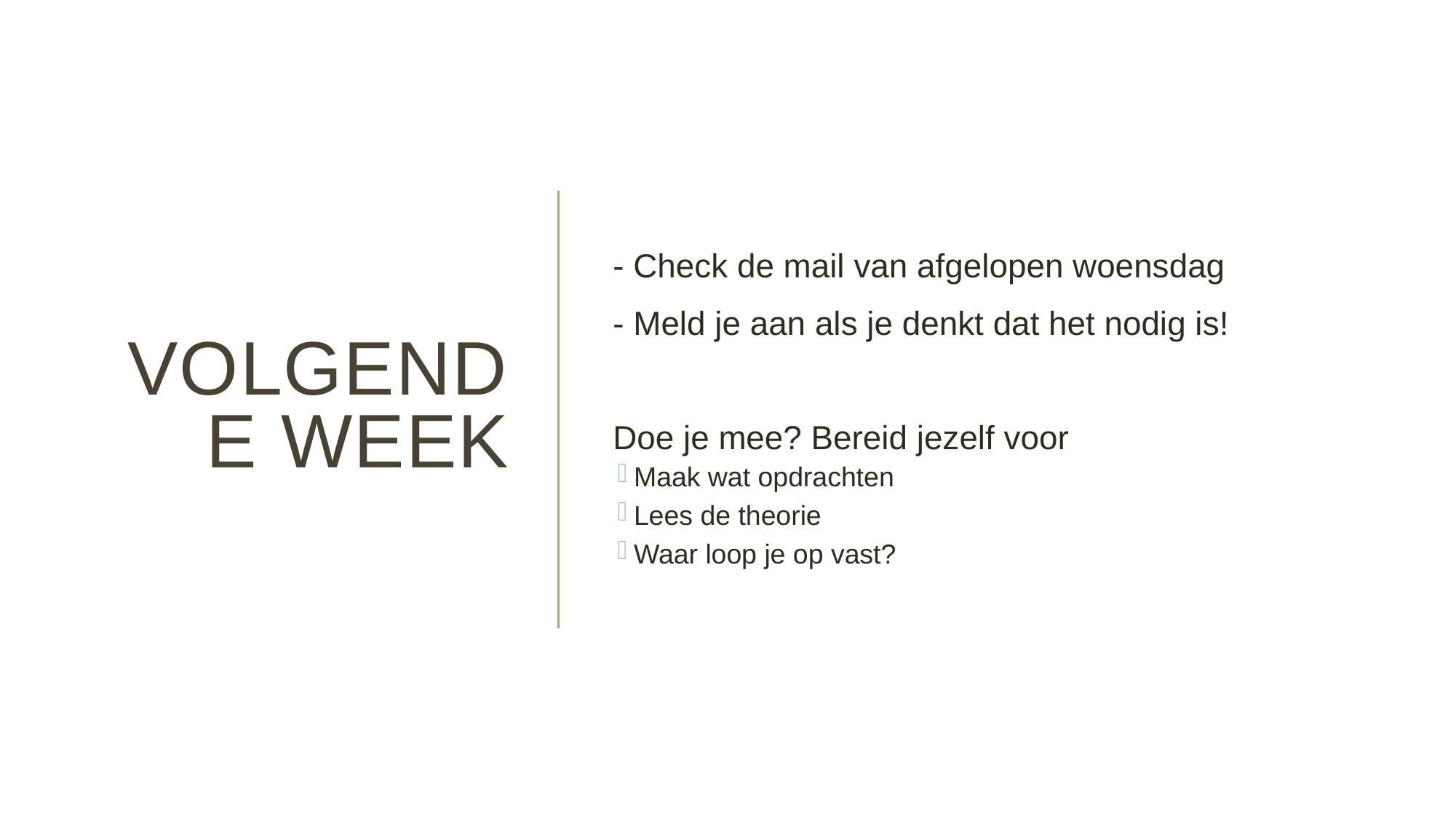

# Volgende week
- Check de mail van afgelopen woensdag
- Meld je aan als je denkt dat het nodig is!

Doe je mee? Bereid jezelf voor
Maak wat opdrachten
Lees de theorie
Waar loop je op vast?